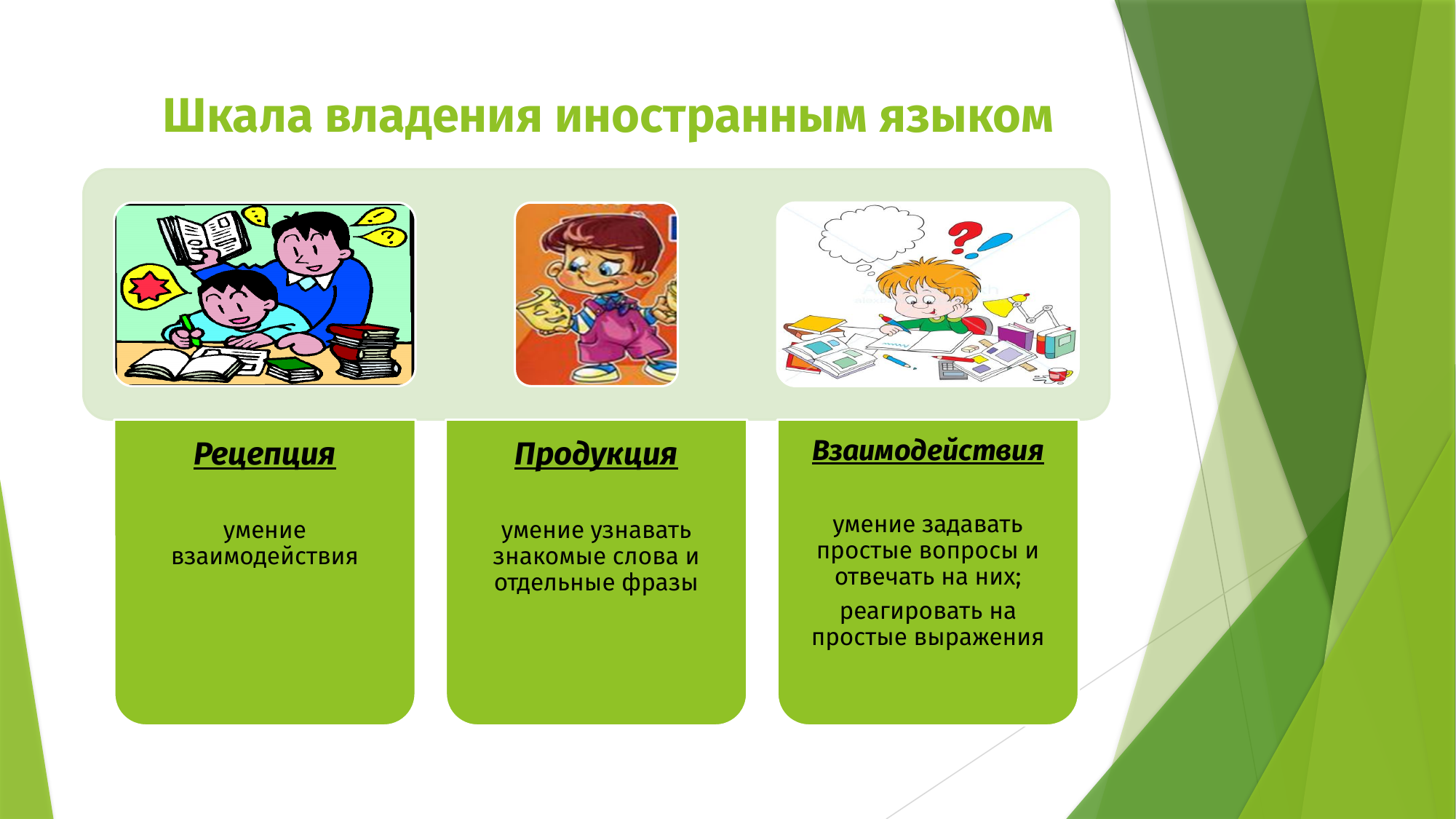

# Шкала владения иностранным языком
Рецепция

умение взаимодействия
Продукция

умение узнавать знакомые слова и отдельные фразы
Взаимодействия

умение задавать простые вопросы и отвечать на них;
реагировать на простые выражения